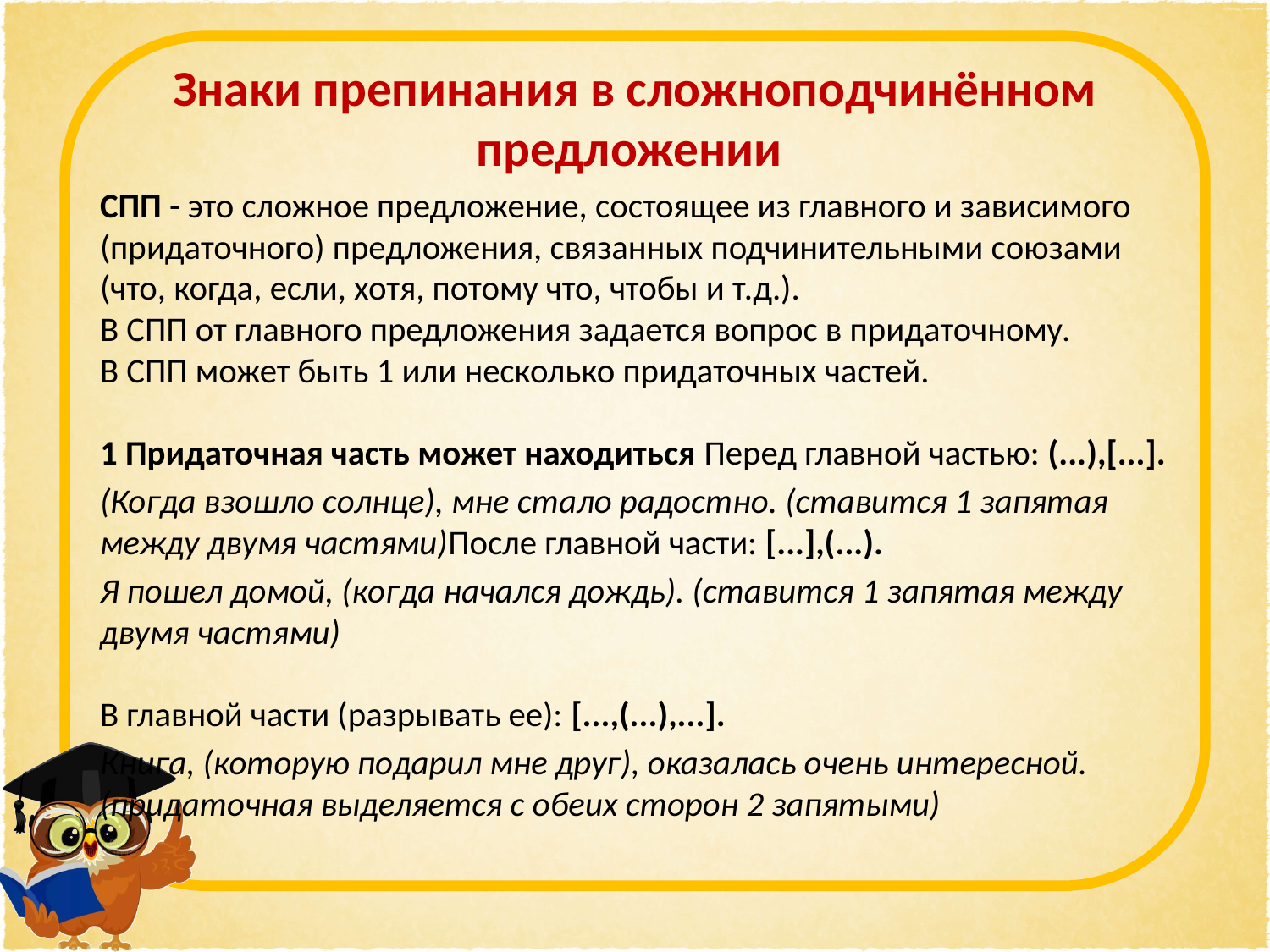

Знаки препинания в сложноподчинённом предложении
СПП - это сложное предложение, состоящее из главного и зависимого (придаточного) предложения, связанных подчинительными союзами (что, когда, если, хотя, потому что, чтобы и т.д.).
В СПП от главного предложения задается вопрос в придаточному.
В СПП может быть 1 или несколько придаточных частей.
1 Придаточная часть может находиться Перед главной частью: (...),[...].
(Когда взошло солнце), мне стало радостно. (ставится 1 запятая между двумя частями)После главной части: [...],(...).
Я пошел домой, (когда начался дождь). (ставится 1 запятая между двумя частями)
В главной части (разрывать ее): [...,(...),...].
Книга, (которую подарил мне друг), оказалась очень интересной. (придаточная выделяется с обеих сторон 2 запятыми)